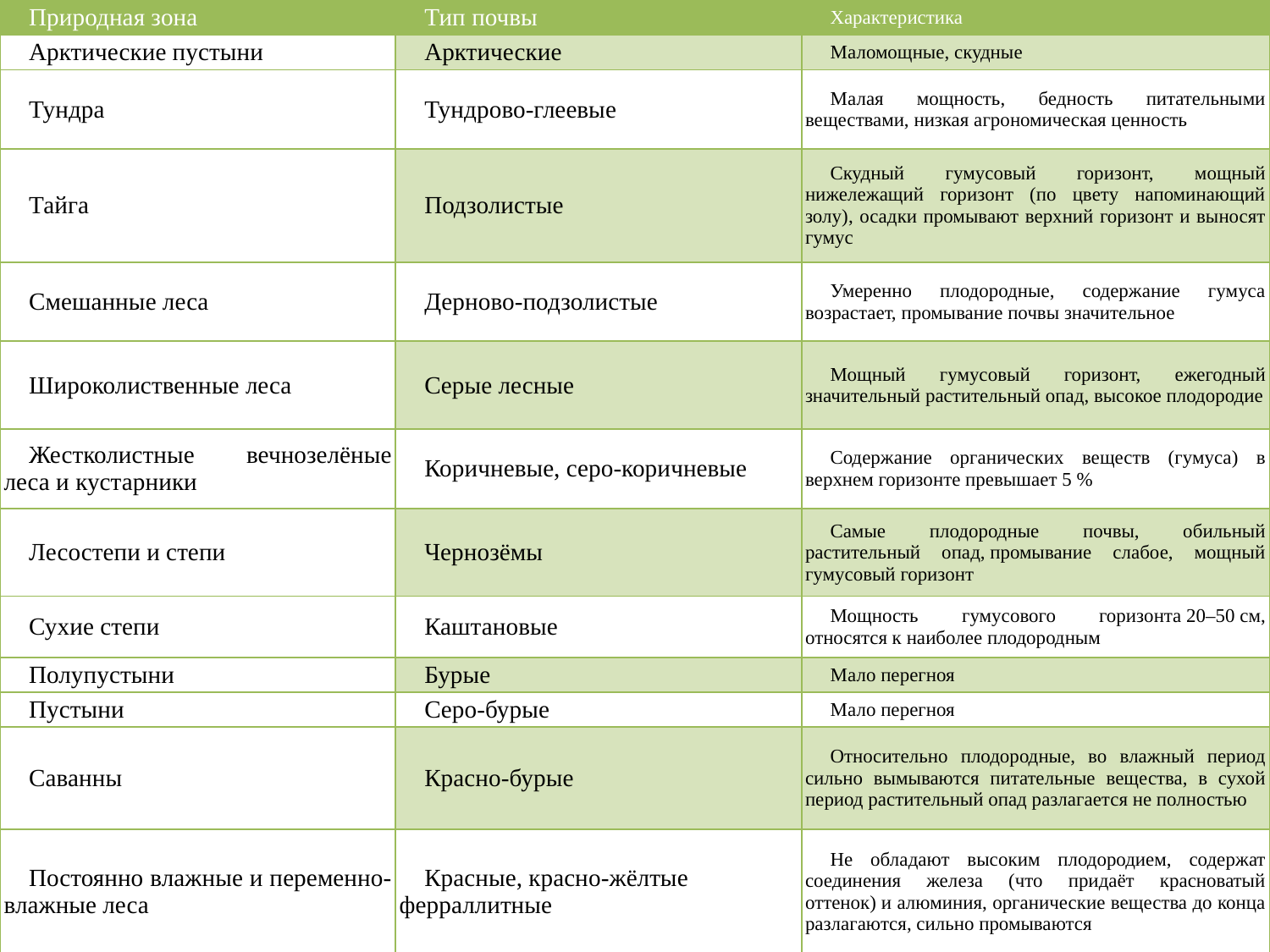

| Природная зона | Тип почвы | Характеристика |
| --- | --- | --- |
| Арктические пустыни | Арктические | Маломощные, скудные |
| Тундра | Тундрово-глеевые | Малая мощность, бедность питательными веществами, низкая агрономическая ценность |
| Тайга | Подзолистые | Скудный гумусовый горизонт, мощный нижележащий горизонт (по цвету напоминающий золу), осадки промывают верхний горизонт и выносят гумус |
| Смешанные леса | Дерново-подзолистые | Умеренно плодородные, содержание гумуса возрастает, промывание почвы значительное |
| Широколиственные леса | Серые лесные | Мощный гумусовый горизонт, ежегодный значительный растительный опад, высокое плодородие |
| Жестколистные вечнозелёные леса и кустарники | Коричневые, серо-коричневые | Содержание органических веществ (гумуса) в верхнем горизонте превышает 5 % |
| Лесостепи и степи | Чернозёмы | Самые плодородные почвы, обильный растительный опад, промывание слабое, мощный гумусовый горизонт |
| Сухие степи | Каштановые | Мощность гумусового горизонта 20–50 см, относятся к наиболее плодородным |
| Полупустыни | Бурые | Мало перегноя |
| Пустыни | Серо-бурые | Мало перегноя |
| Саванны | Красно-бурые | Относительно плодородные, во влажный период сильно вымываются питательные вещества, в сухой период растительный опад разлагается не полностью |
| Постоянно влажные и переменно-влажные леса | Красные, красно-жёлтые ферраллитные | Не обладают высоким плодородием, содержат соединения железа (что придаёт красноватый оттенок) и алюминия, органические вещества до конца разлагаются, сильно промываются |